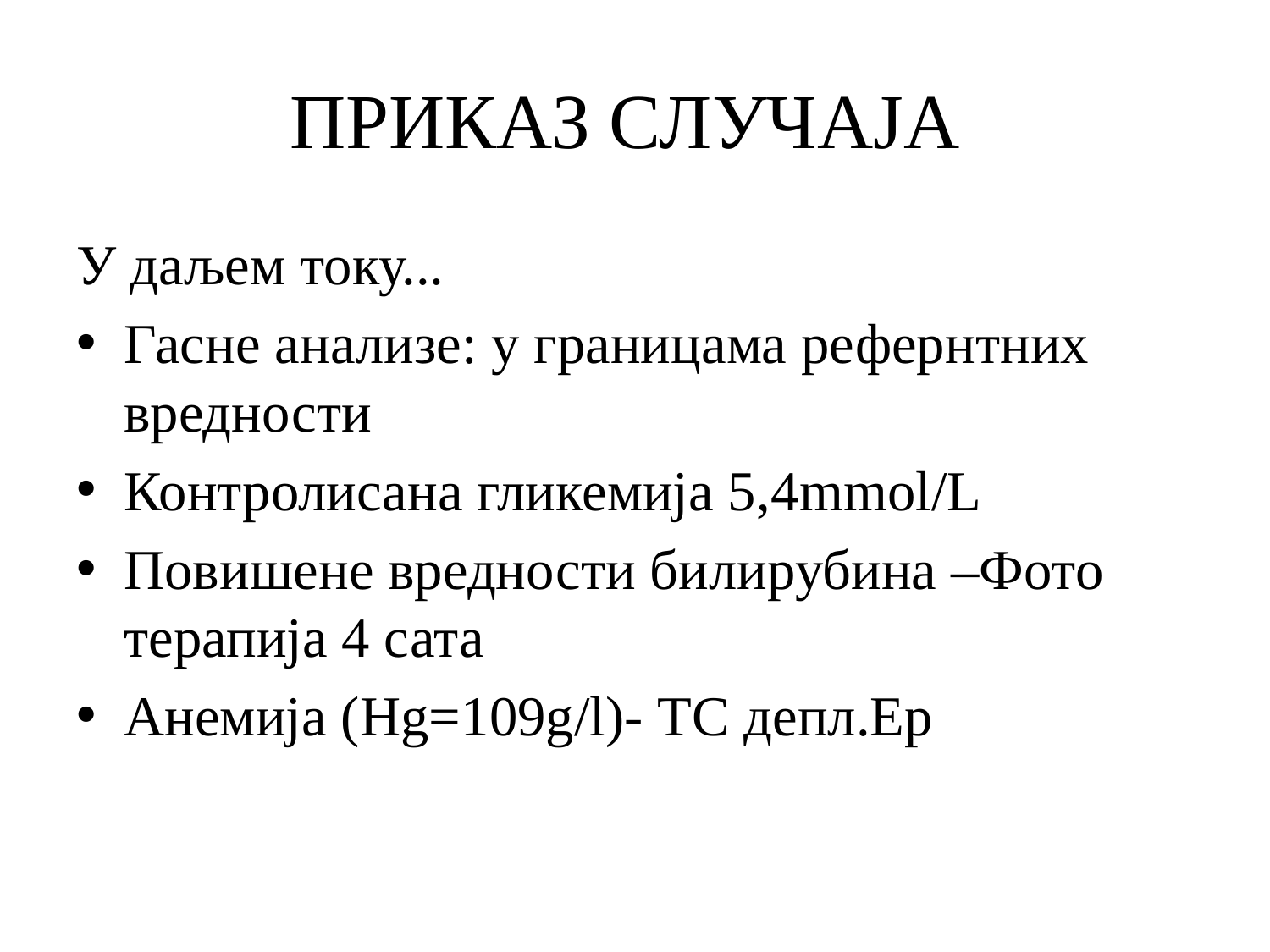

# ПРИКАЗ СЛУЧАЈА
У даљем току...
Гасне анализе: у границама рефернтних вредности
Контролисана гликемија 5,4mmol/L
Повишене вредности билирубина –Фото терапија 4 сата
Анемија (Hg=109g/l)- ТС депл.Ер